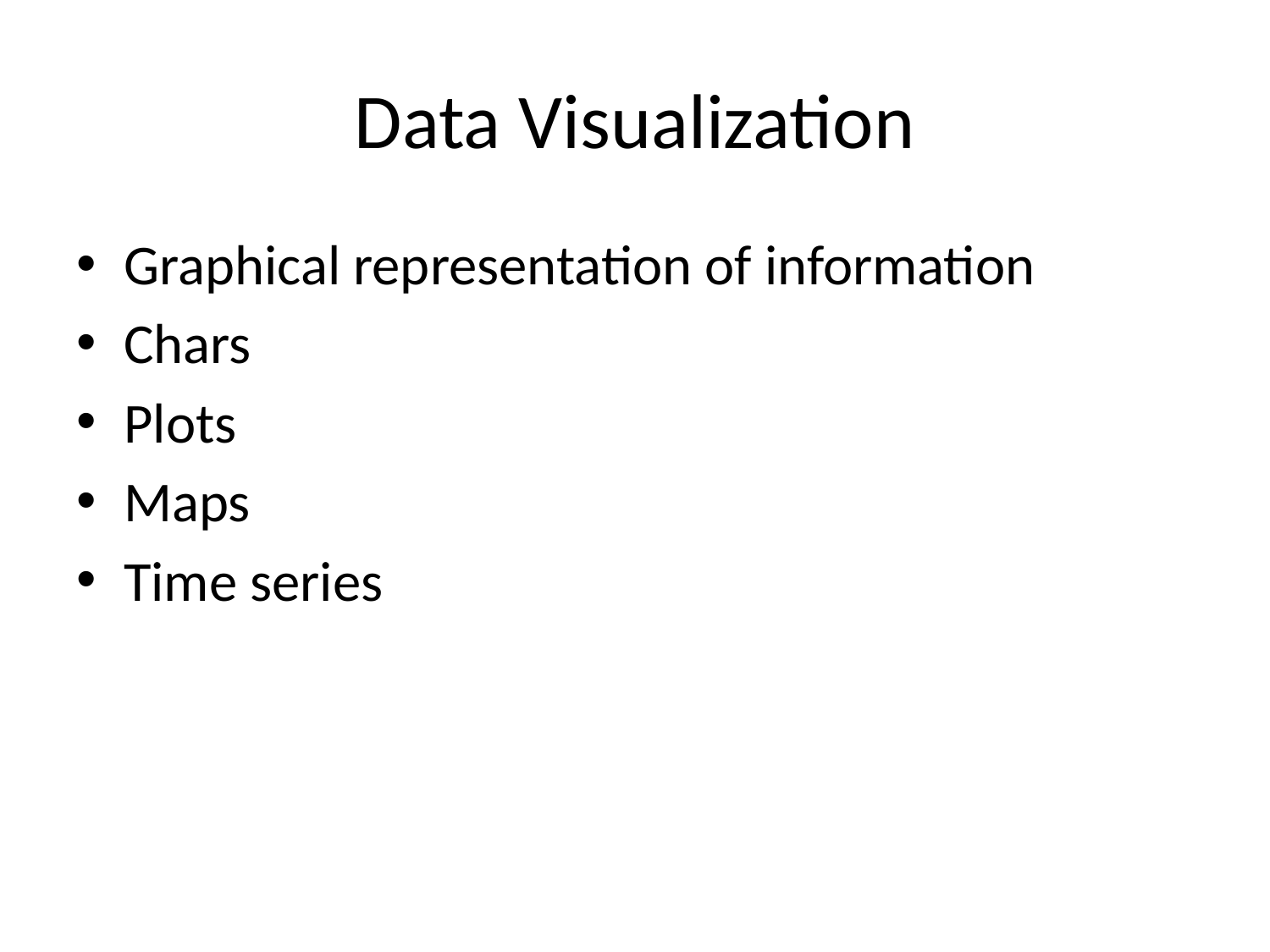

# Data Visualization
Graphical representation of information
Chars
Plots
Maps
Time series